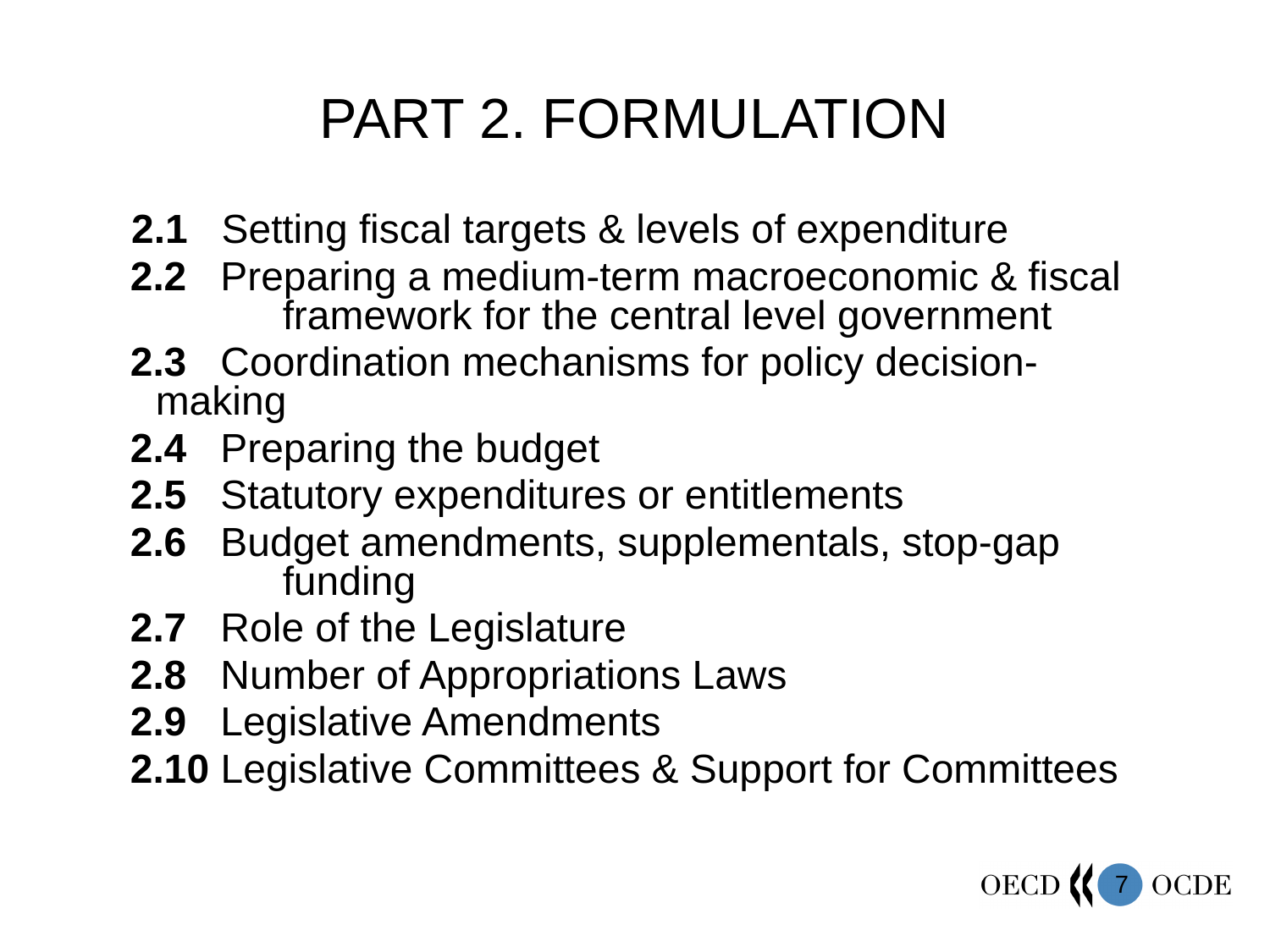

# PART 2. FORMULATION
   2.1   Setting fiscal targets & levels of expenditure
  2.2   Preparing a medium-term macroeconomic & fiscal   	framework for the central level government
  2.3   Coordination mechanisms for policy decision-	making
  2.4   Preparing the budget
  2.5   Statutory expenditures or entitlements
  2.6   Budget amendments, supplementals, stop-gap 	funding
  2.7   Role of the Legislature
  2.8   Number of Appropriations Laws
  2.9   Legislative Amendments
  2.10 Legislative Committees & Support for Committees